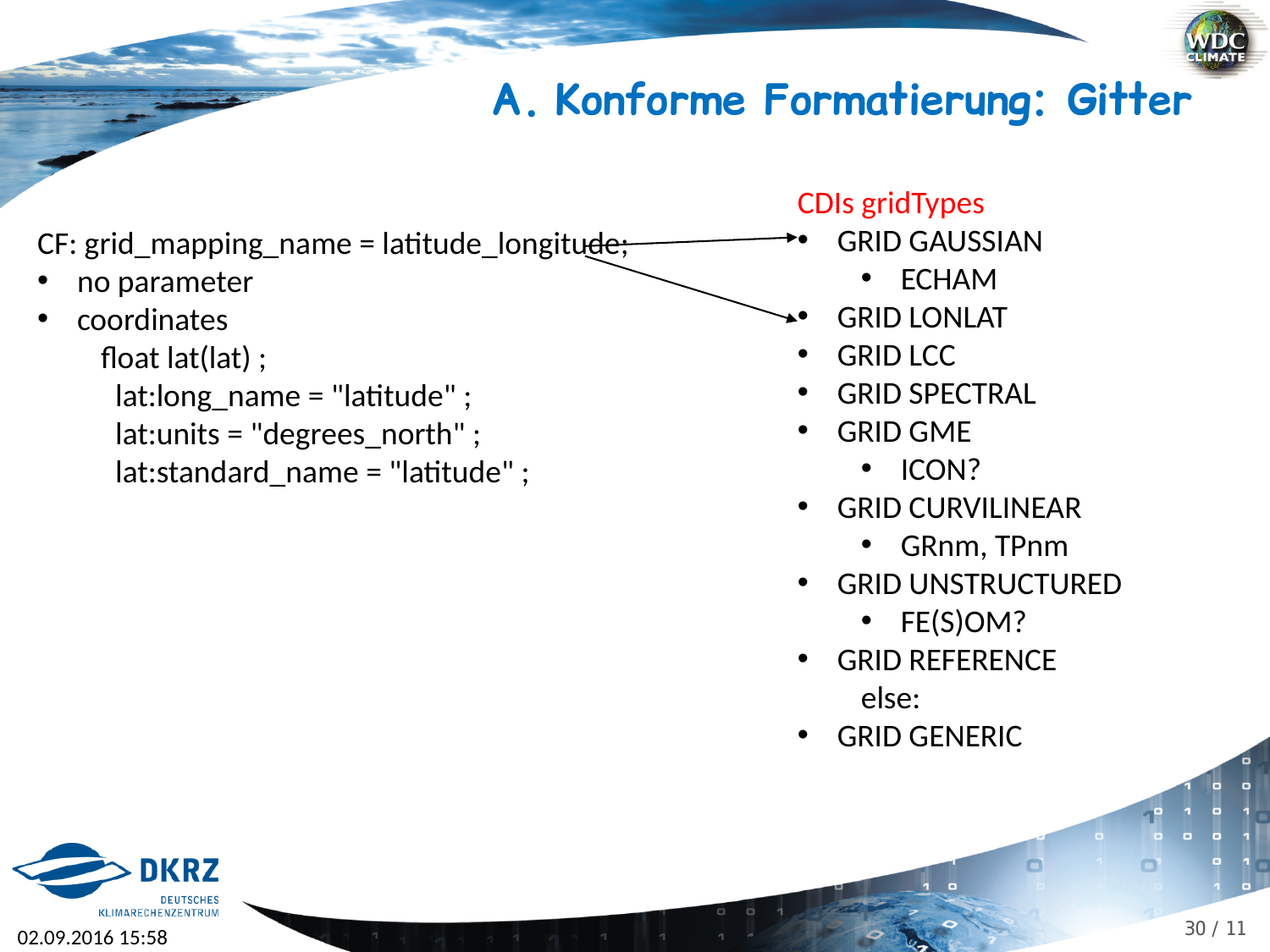

Konforme Formatierung: Gitter
CDIs gridTypes
GRID GAUSSIAN
ECHAM
GRID LONLAT
GRID LCC
GRID SPECTRAL
GRID GME
ICON?
GRID CURVILINEAR
GRnm, TPnm
GRID UNSTRUCTURED
FE(S)OM?
GRID REFERENCE
else:
GRID GENERIC

CF: grid_mapping_name = latitude_longitude;
no parameter
coordinates
float lat(lat) ;
  lat:long_name = "latitude" ;
  lat:units = "degrees_north" ;
  lat:standard_name = "latitude" ;